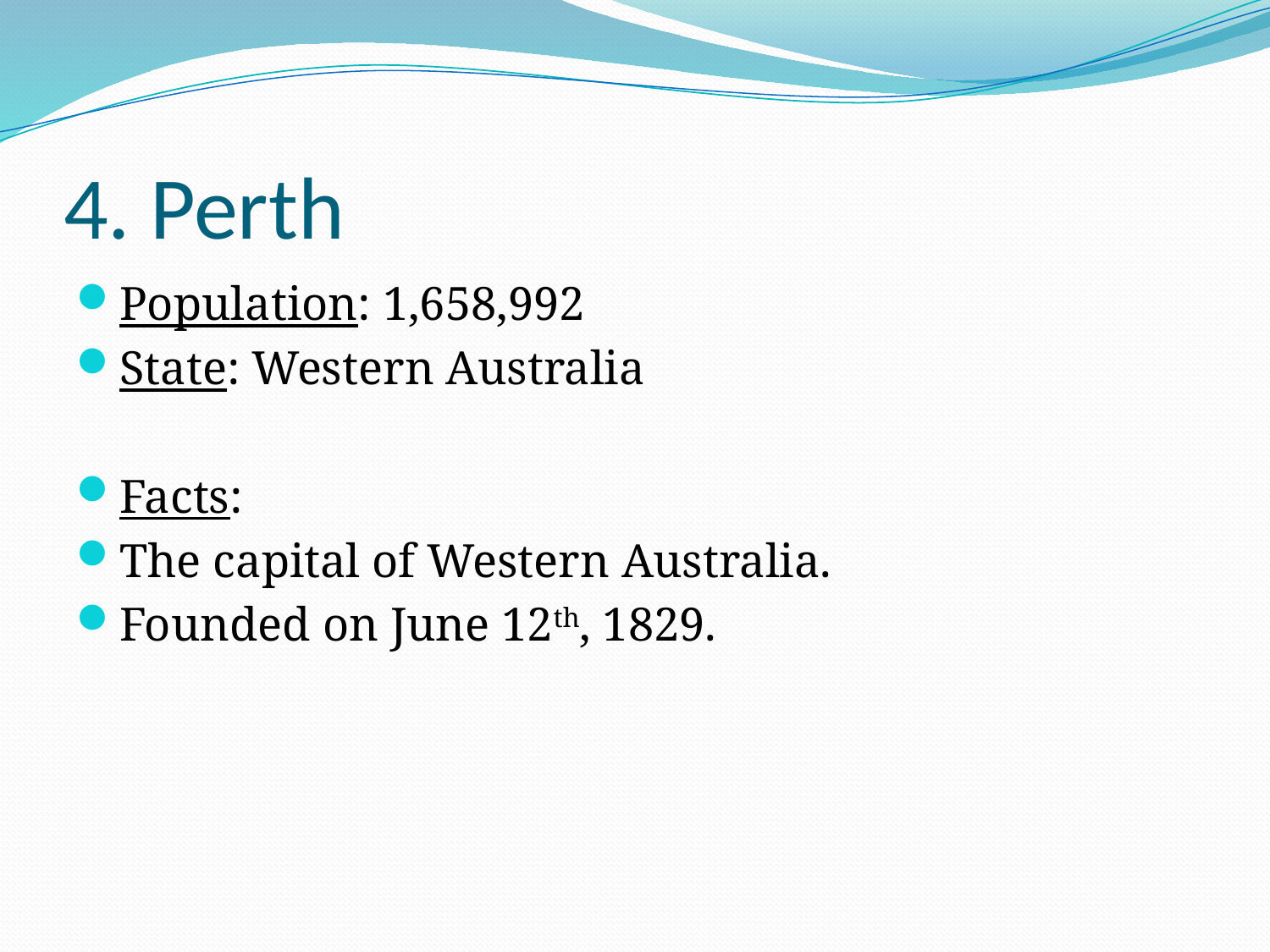

# 4. Perth
Population: 1,658,992
State: Western Australia

Facts:
The capital of Western Australia.
Founded on June 12th, 1829.